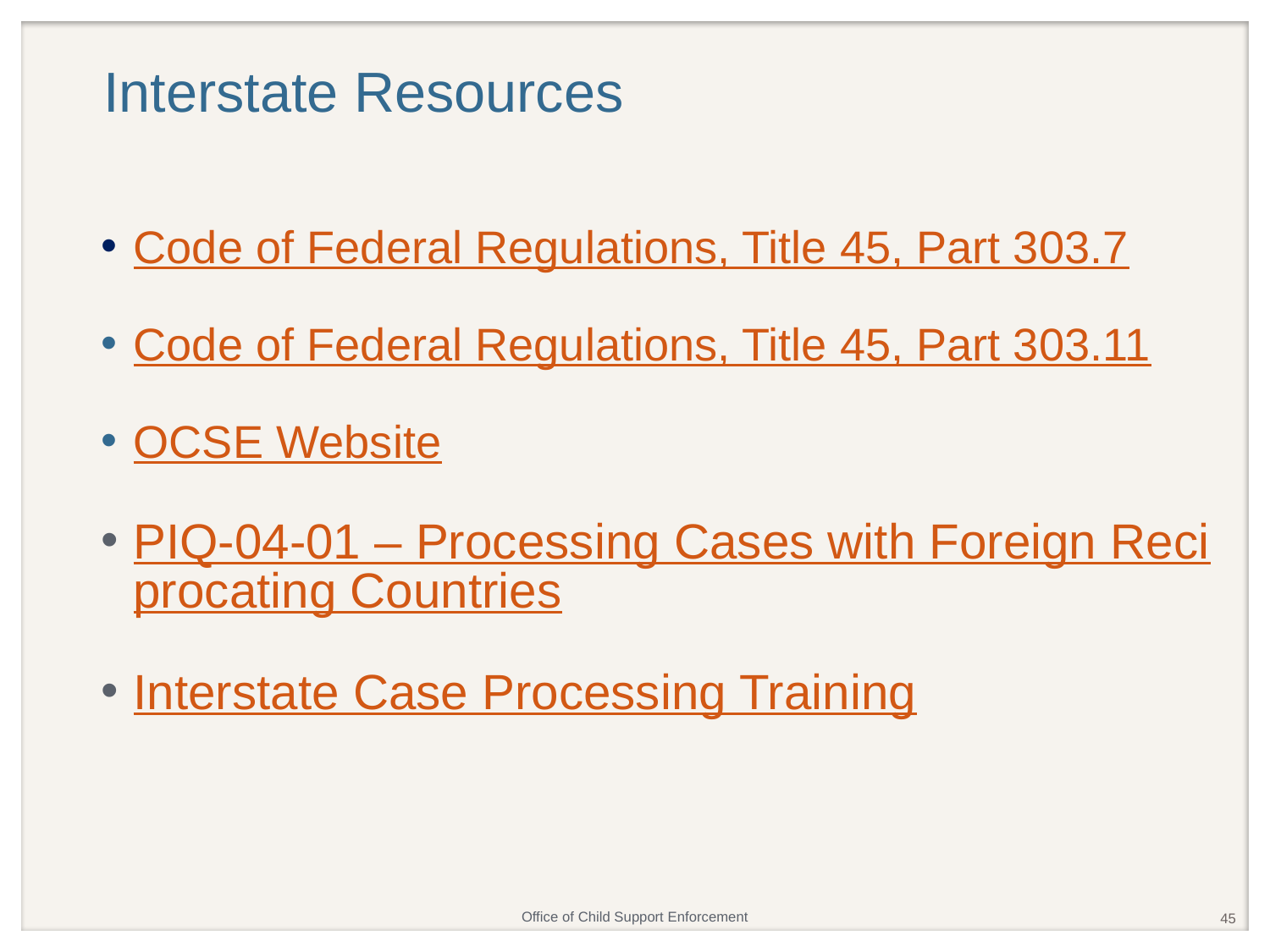

# Interstate Resources
Code of Federal Regulations, Title 45, Part 303.7
Code of Federal Regulations, Title 45, Part 303.11
OCSE Website
PIQ-04-01 – Processing Cases with Foreign Reciprocating Countries
Interstate Case Processing Training

45